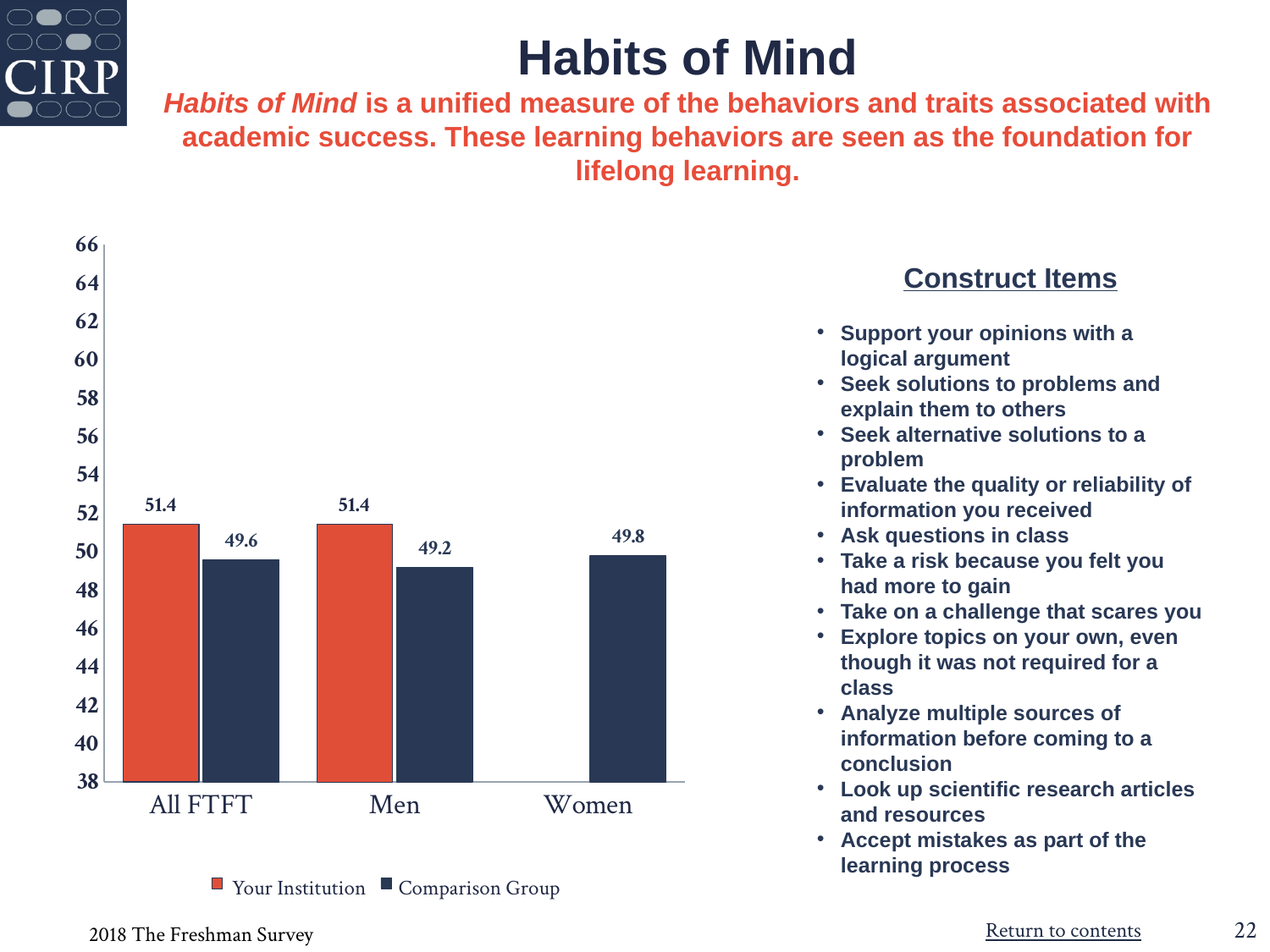

Habits of Mind
Habits of Mind is a unified measure of the behaviors and traits associated with academic success. These learning behaviors are seen as the foundation for lifelong learning.

### Chart: High Pluralistic Orientation

| Category |
|---|

### Chart

| Category | Your Institution | Comparison Group |
|---|---|---|
| All FTFT | 51.43 | 49.58 |
| Men | 51.43 | 49.18 |
| Women | 0.0 | 49.77 |
Construct Items

Support your opinions with a logical argument
Seek solutions to problems and explain them to others
Seek alternative solutions to a problem
Evaluate the quality or reliability of information you received
Ask questions in class
Take a risk because you felt you had more to gain
Take on a challenge that scares you
Explore topics on your own, even though it was not required for a class
Analyze multiple sources of information before coming to a conclusion
Look up scientific research articles and resources
Accept mistakes as part of the learning process

 Your Institution       Comparison Group

2018 The Freshman Survey
22